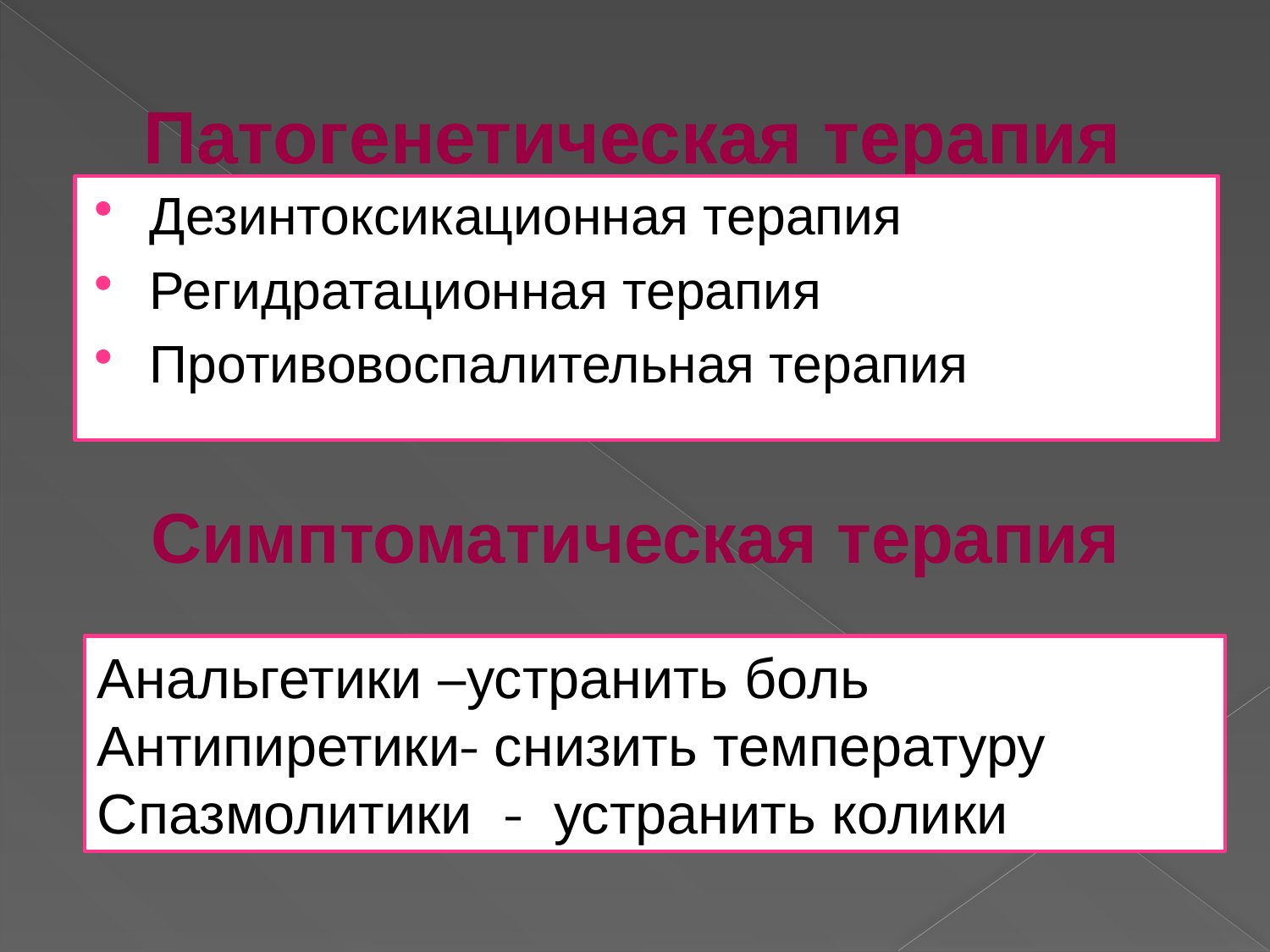

# Патогенетическая терапия
Дезинтоксикационная терапия
Регидратационная терапия
Противовоспалительная терапия
Симптоматическая терапия
Анальгетики –устранить боль
Антипиретики- снизить температуру
Спазмолитики  -  устранить колики